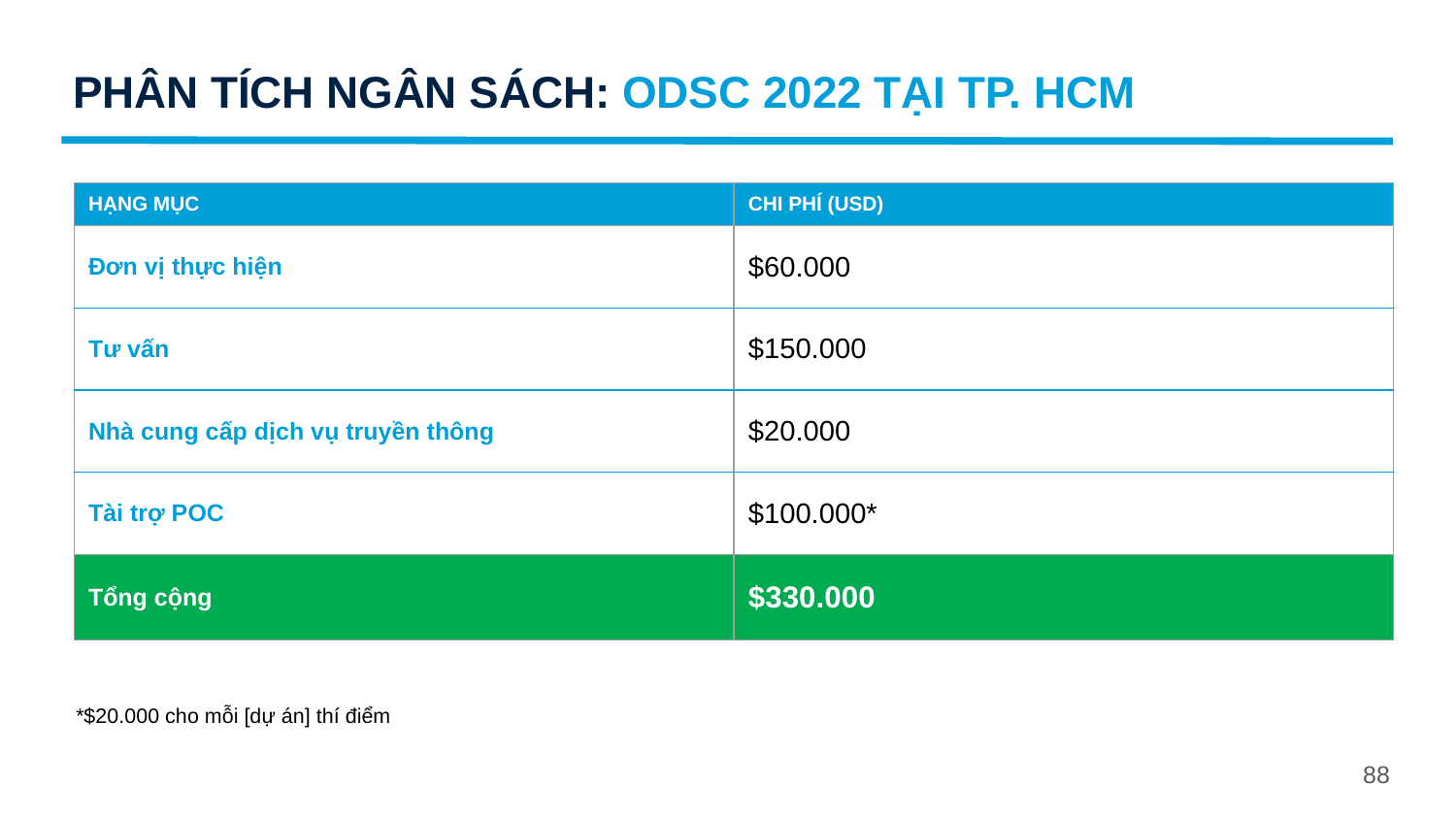

PHÂN TÍCH NGÂN SÁCH: ODSC 2022 TẠI TP. HCM
| HẠNG MỤC | CHI PHÍ (USD) |
| --- | --- |
| Đơn vị thực hiện | $60.000 |
| Tư vấn | $150.000 |
| Nhà cung cấp dịch vụ truyền thông | $20.000 |
| Tài trợ POC | $100.000\* |
| Tổng cộng | $330.000 |
*$20.000 cho mỗi [dự án] thí điểm
88